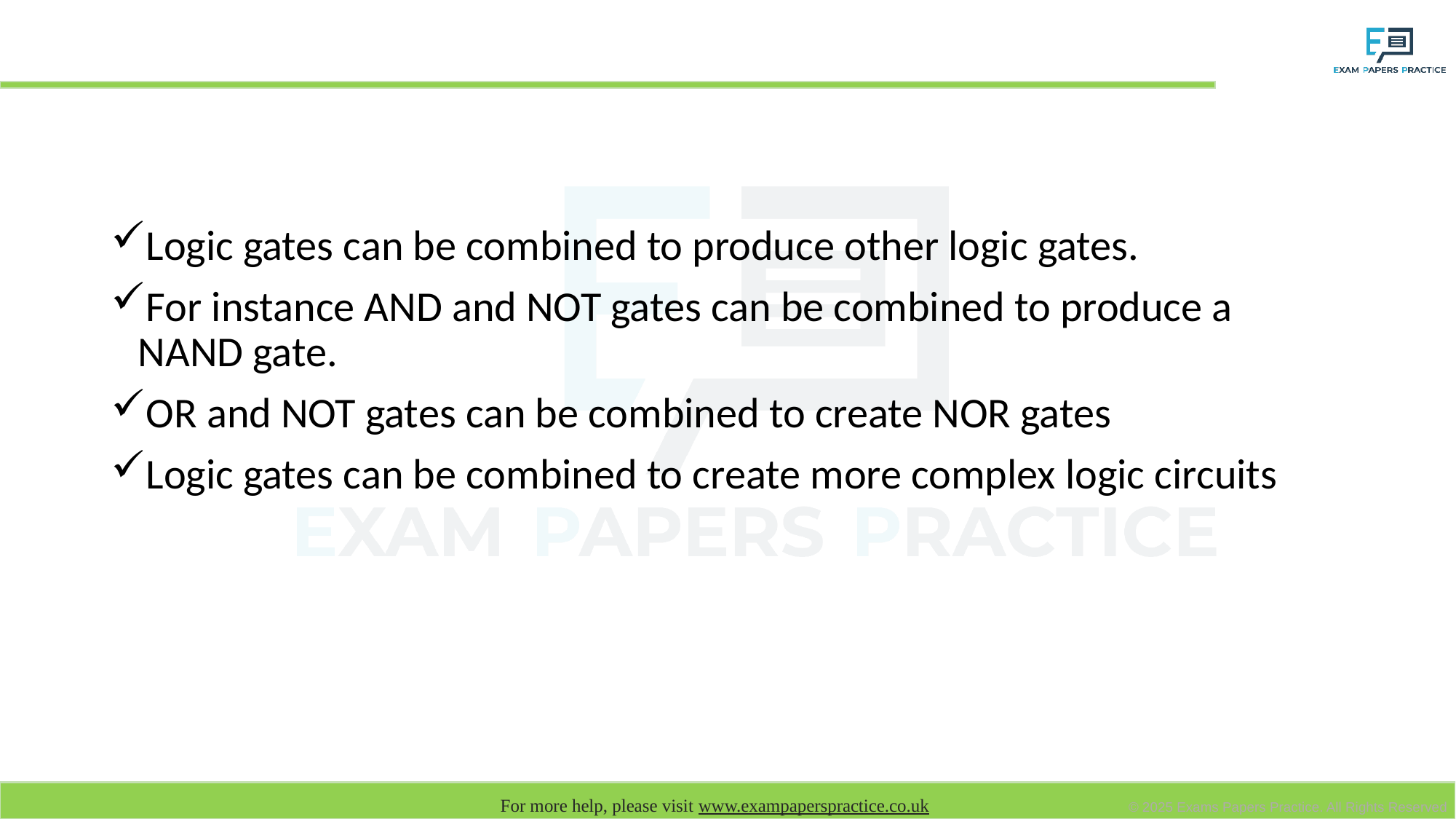

# Combining logic gates
Logic gates can be combined to produce other logic gates.
For instance AND and NOT gates can be combined to produce a NAND gate.
OR and NOT gates can be combined to create NOR gates
Logic gates can be combined to create more complex logic circuits